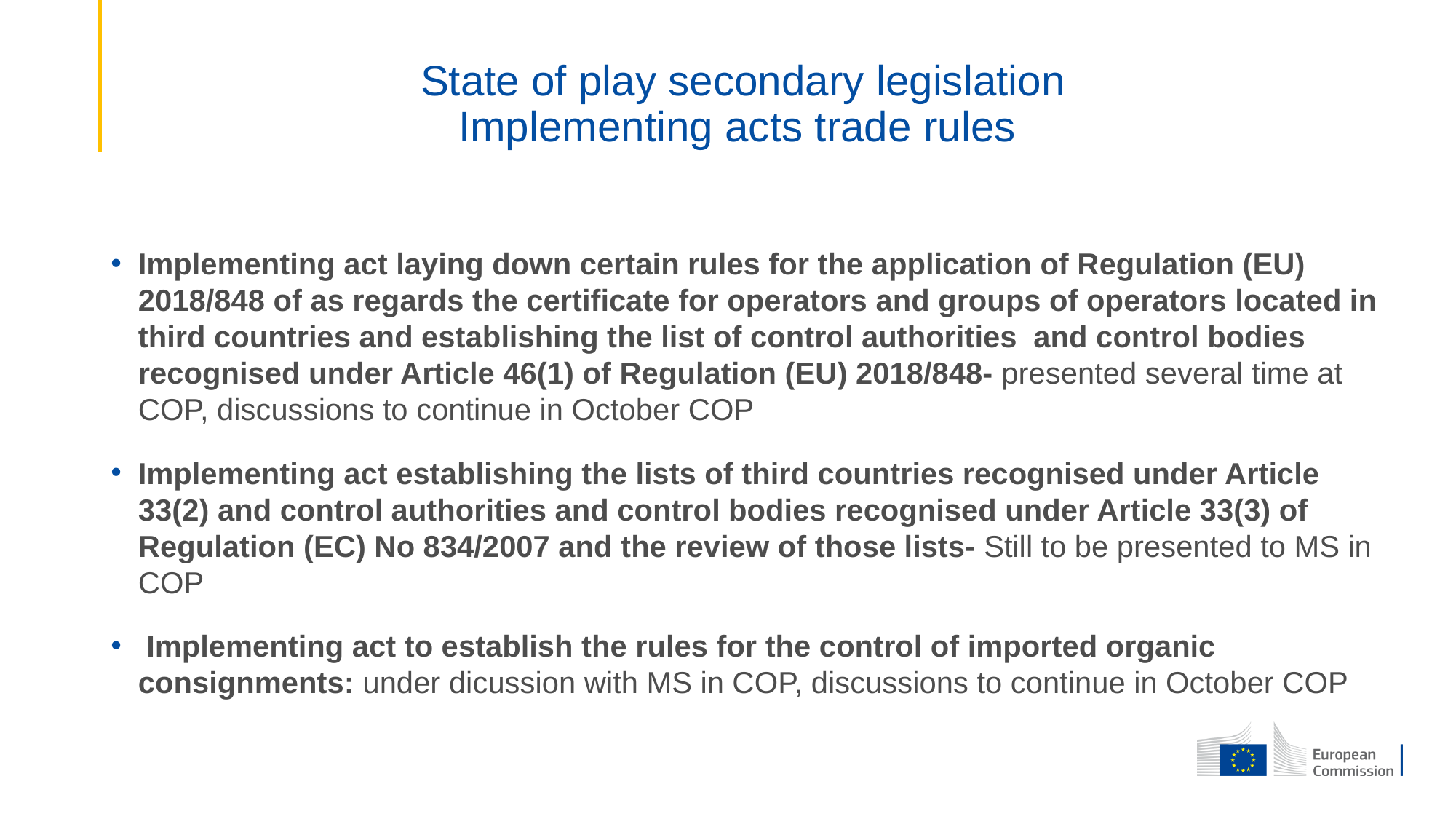

# State of play secondary legislation Implementing acts trade rules
Implementing act laying down certain rules for the application of Regulation (EU) 2018/848 of as regards the certificate for operators and groups of operators located in third countries and establishing the list of control authorities  and control bodies recognised under Article 46(1) of Regulation (EU) 2018/848- presented several time at COP, discussions to continue in October COP
Implementing act establishing the lists of third countries recognised under Article 33(2) and control authorities and control bodies recognised under Article 33(3) of Regulation (EC) No 834/2007 and the review of those lists- Still to be presented to MS in COP
 Implementing act to establish the rules for the control of imported organic consignments: under dicussion with MS in COP, discussions to continue in October COP